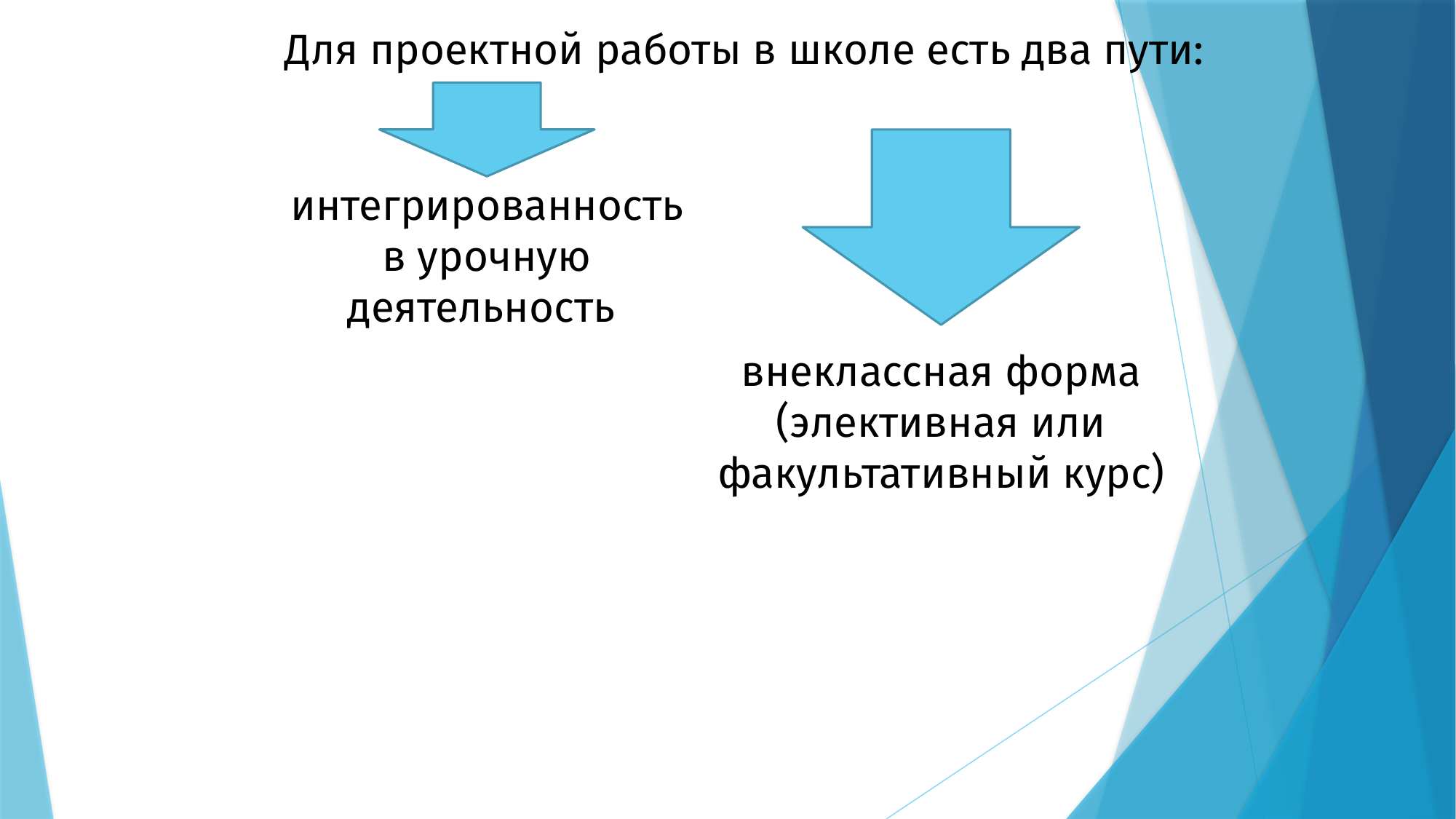

Для проектной работы в школе есть два пути:

интегрированность в урочную деятельность
внеклассная форма (элективная или факультативный курс)